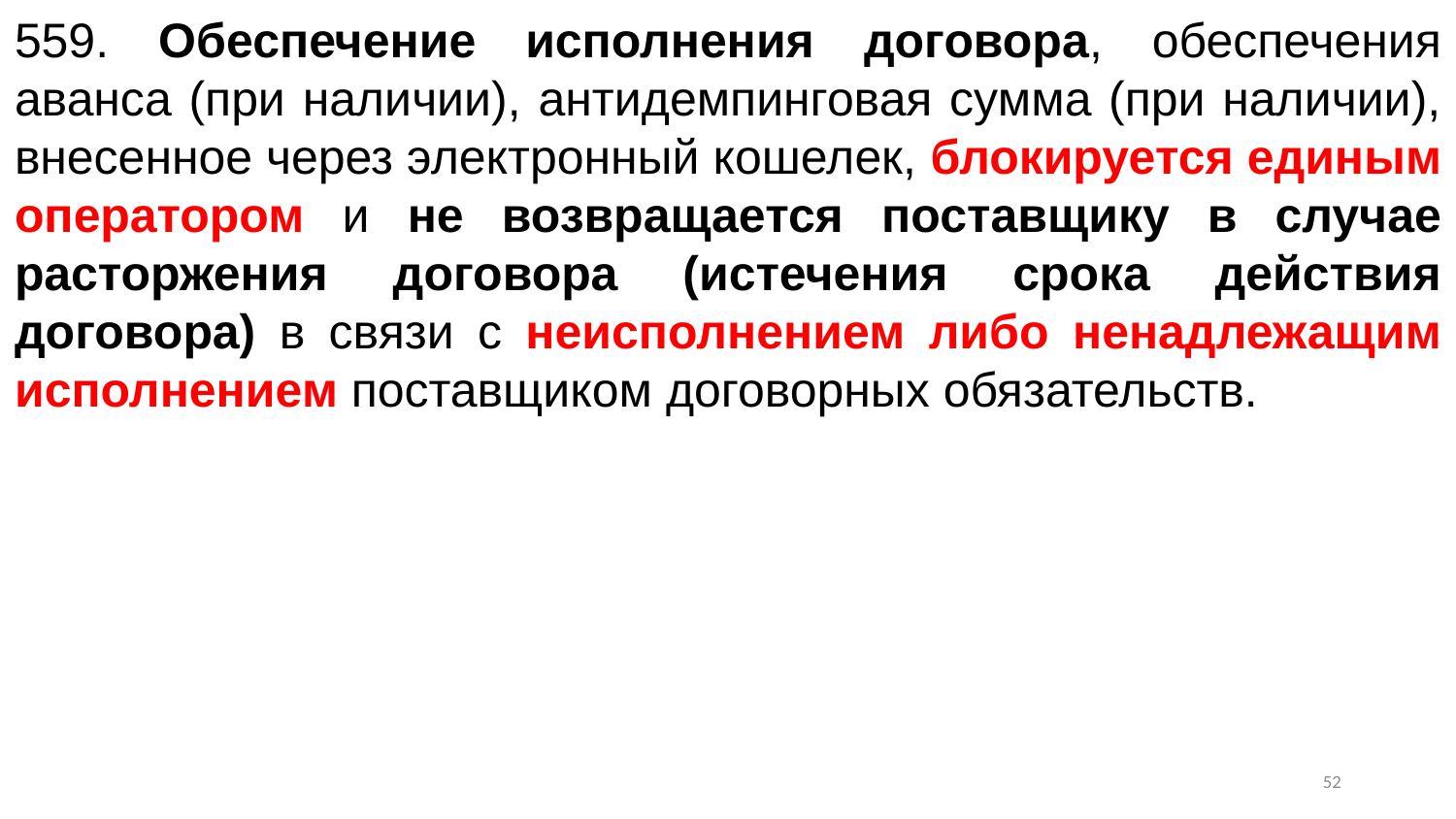

559. Обеспечение исполнения договора, обеспечения аванса (при наличии), антидемпинговая сумма (при наличии), внесенное через электронный кошелек, блокируется единым оператором и не возвращается поставщику в случае расторжения договора (истечения срока действия договора) в связи с неисполнением либо ненадлежащим исполнением поставщиком договорных обязательств.
52